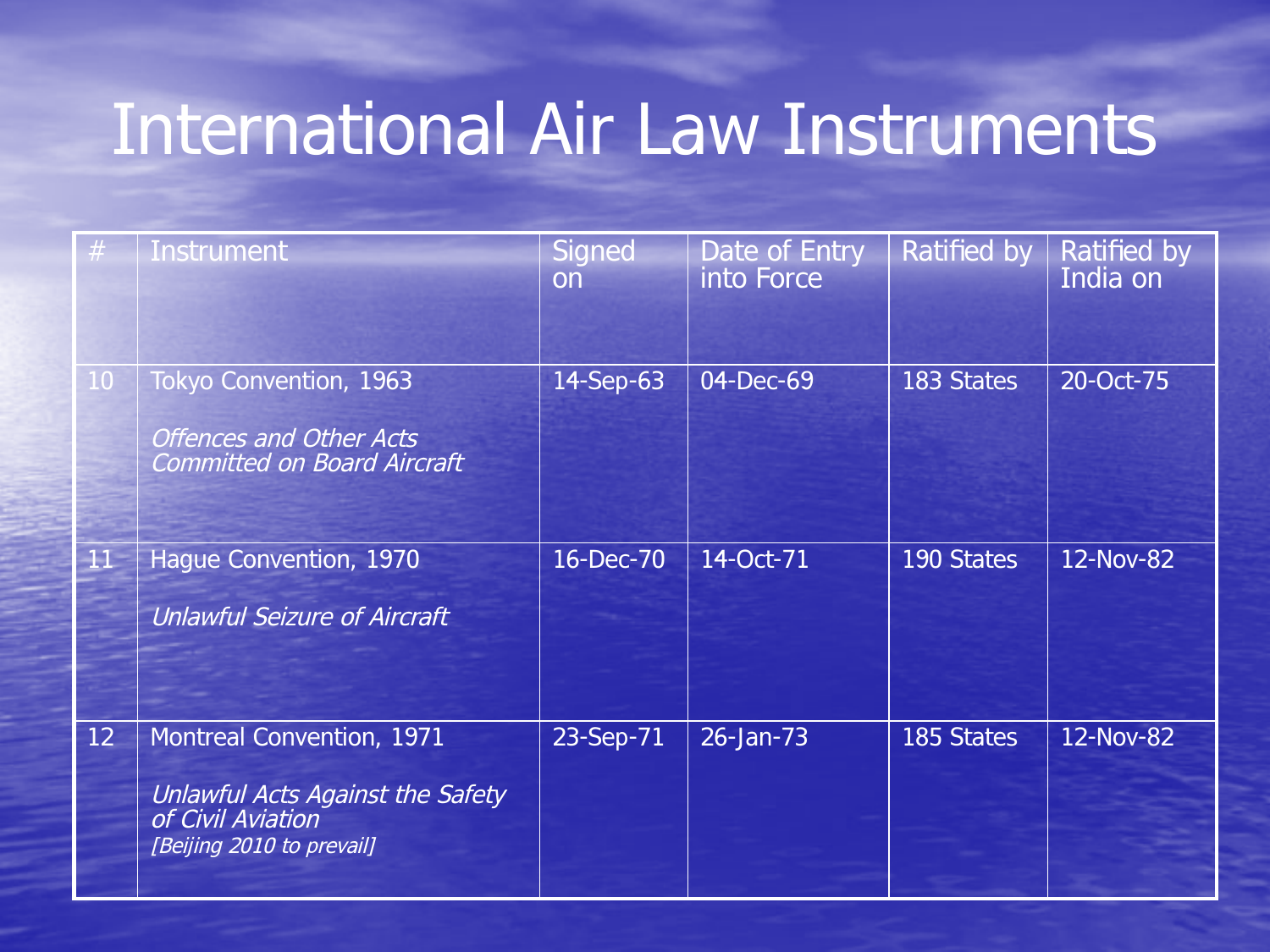

# International Air Law Instruments
| # | Instrument | Signed on | Date of Entry into Force | Ratified by | Ratified by India on |
| --- | --- | --- | --- | --- | --- |
| 10 | Tokyo Convention, 1963 Offences and Other Acts Committed on Board Aircraft | 14-Sep-63 | 04-Dec-69 | 183 States | 20-Oct-75 |
| 11 | Hague Convention, 1970 Unlawful Seizure of Aircraft | 16-Dec-70 | 14-Oct-71 | 190 States | 12-Nov-82 |
| 12 | Montreal Convention, 1971 Unlawful Acts Against the Safety of Civil Aviation [Beijing 2010 to prevail] | 23-Sep-71 | 26-Jan-73 | 185 States | 12-Nov-82 |